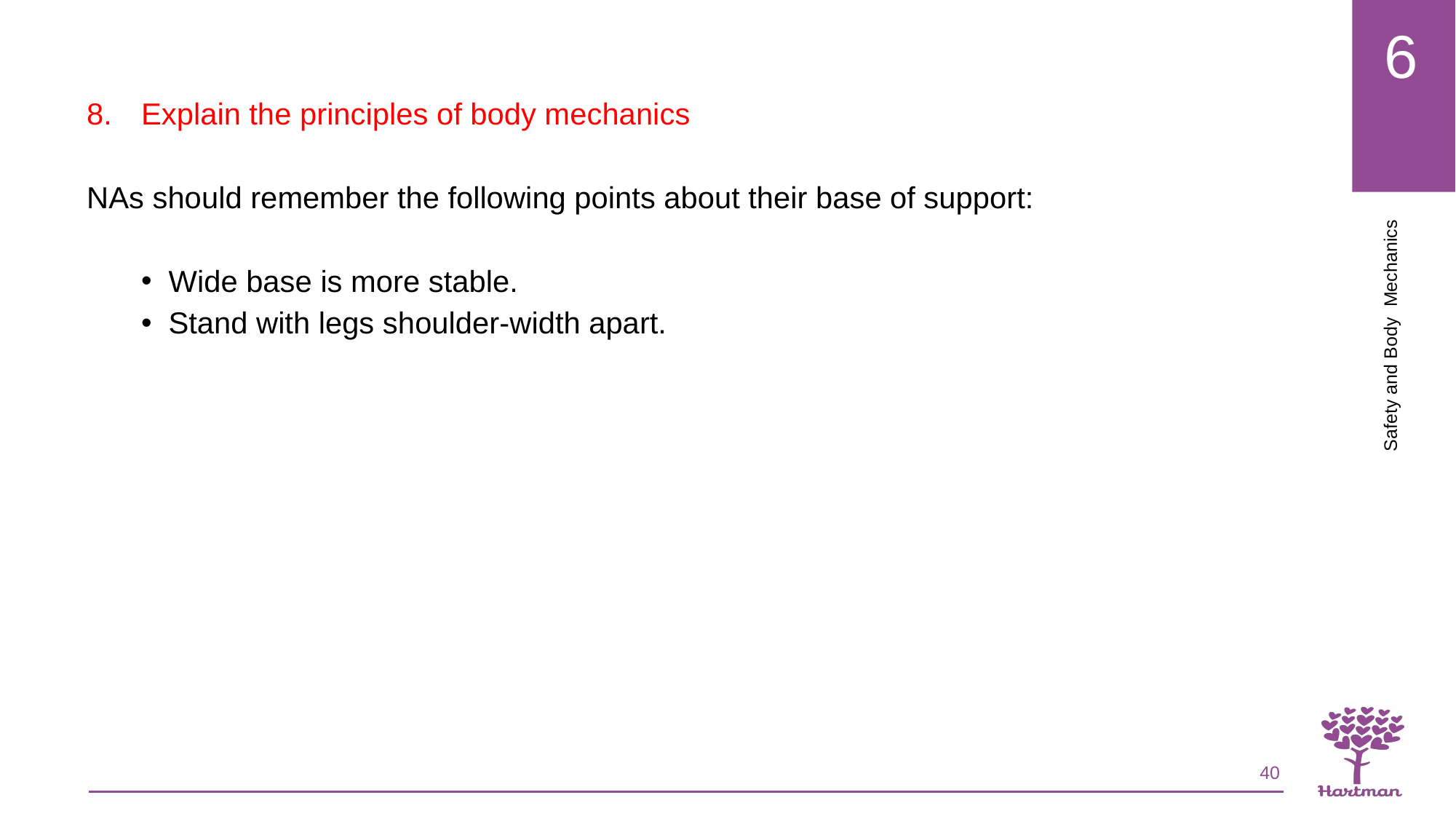

Explain the principles of body mechanics

NAs should remember the following points about their base of support:

Wide base is more stable.
Stand with legs shoulder-width apart.

40